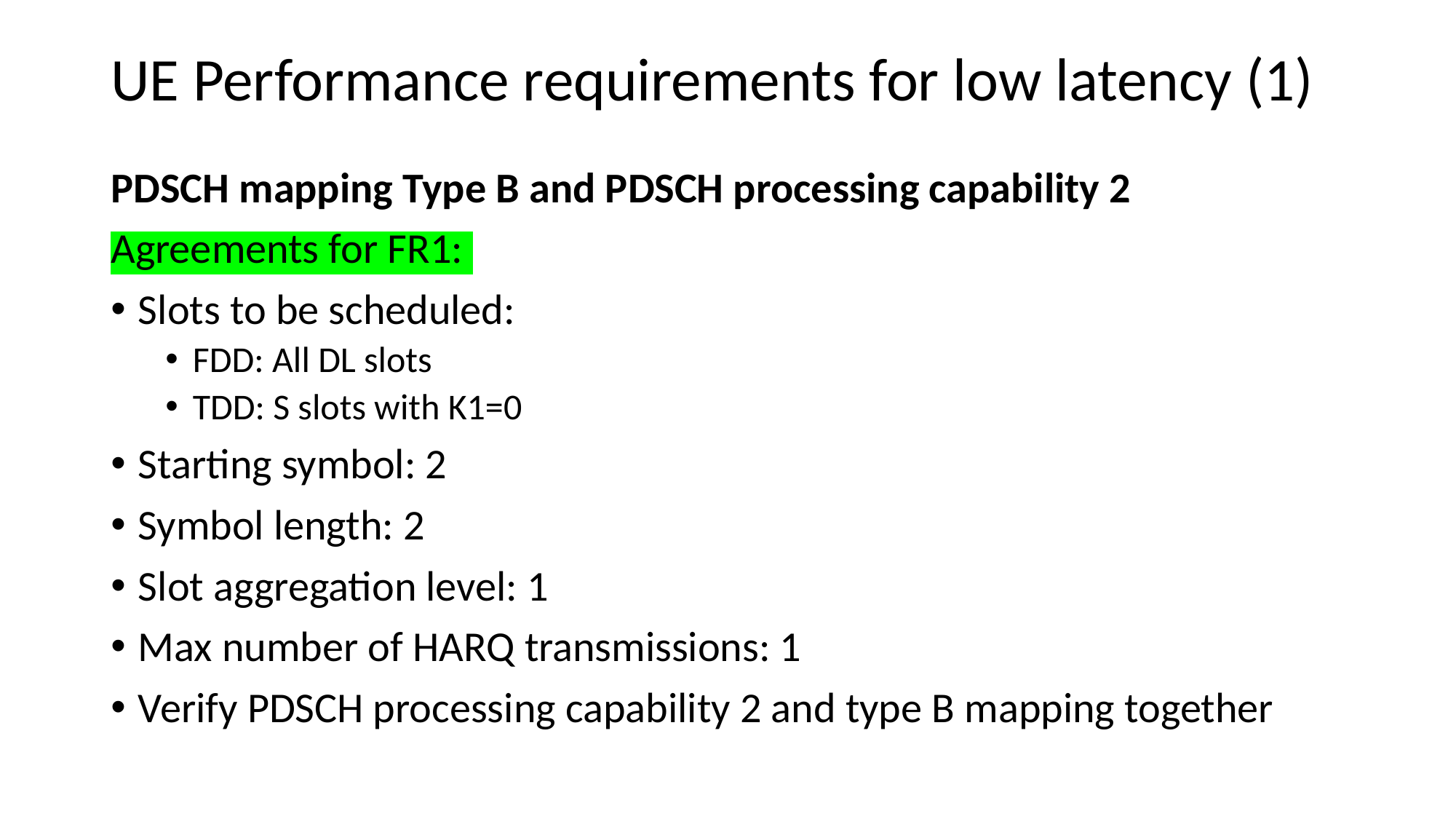

# UE Performance requirements for low latency (1)
PDSCH mapping Type B and PDSCH processing capability 2
Agreements for FR1:
Slots to be scheduled:
FDD: All DL slots
TDD: S slots with K1=0
Starting symbol: 2
Symbol length: 2
Slot aggregation level: 1
Max number of HARQ transmissions: 1
Verify PDSCH processing capability 2 and type B mapping together